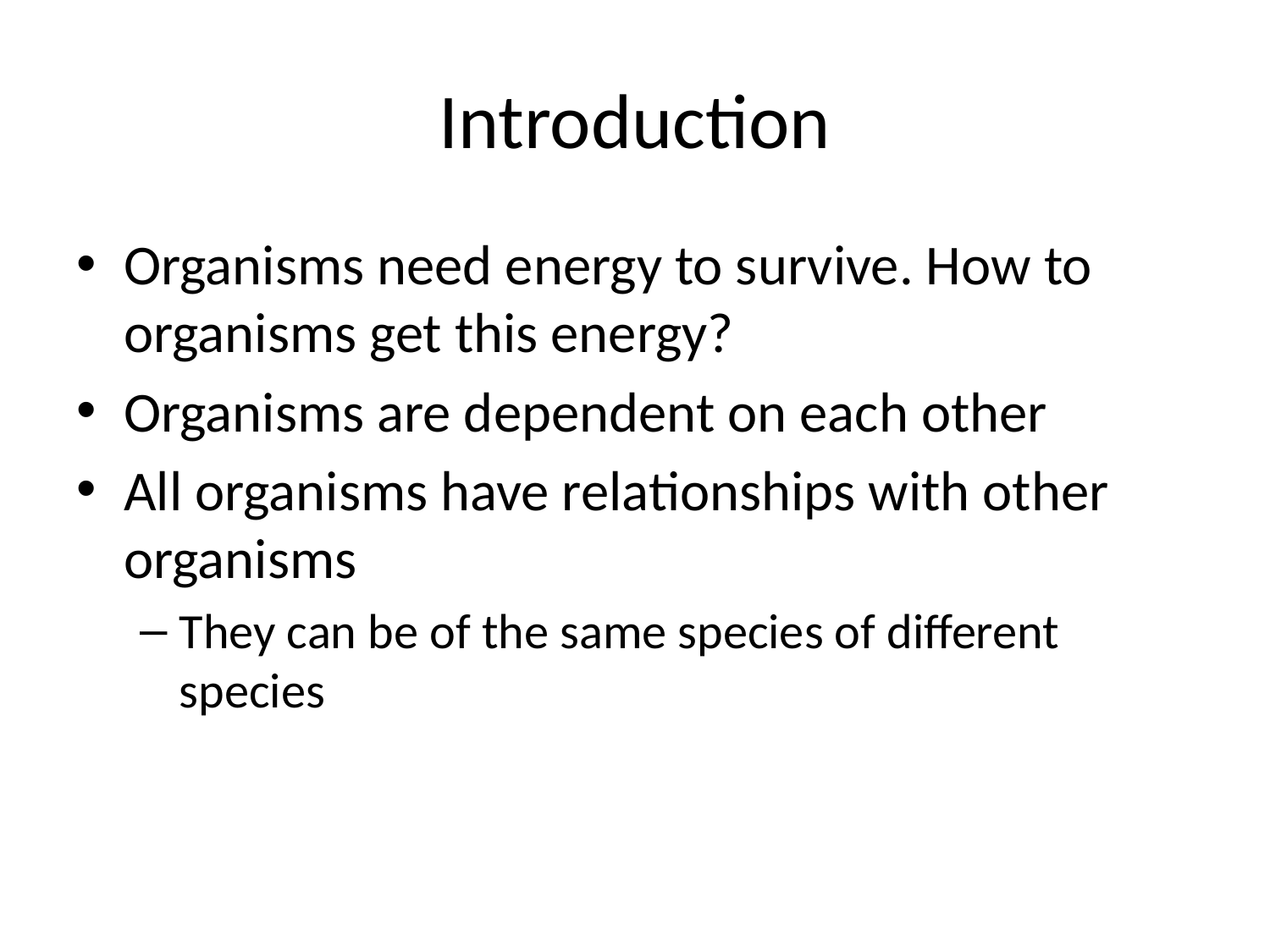

# Introduction
Organisms need energy to survive. How to organisms get this energy?
Organisms are dependent on each other
All organisms have relationships with other organisms
They can be of the same species of different species